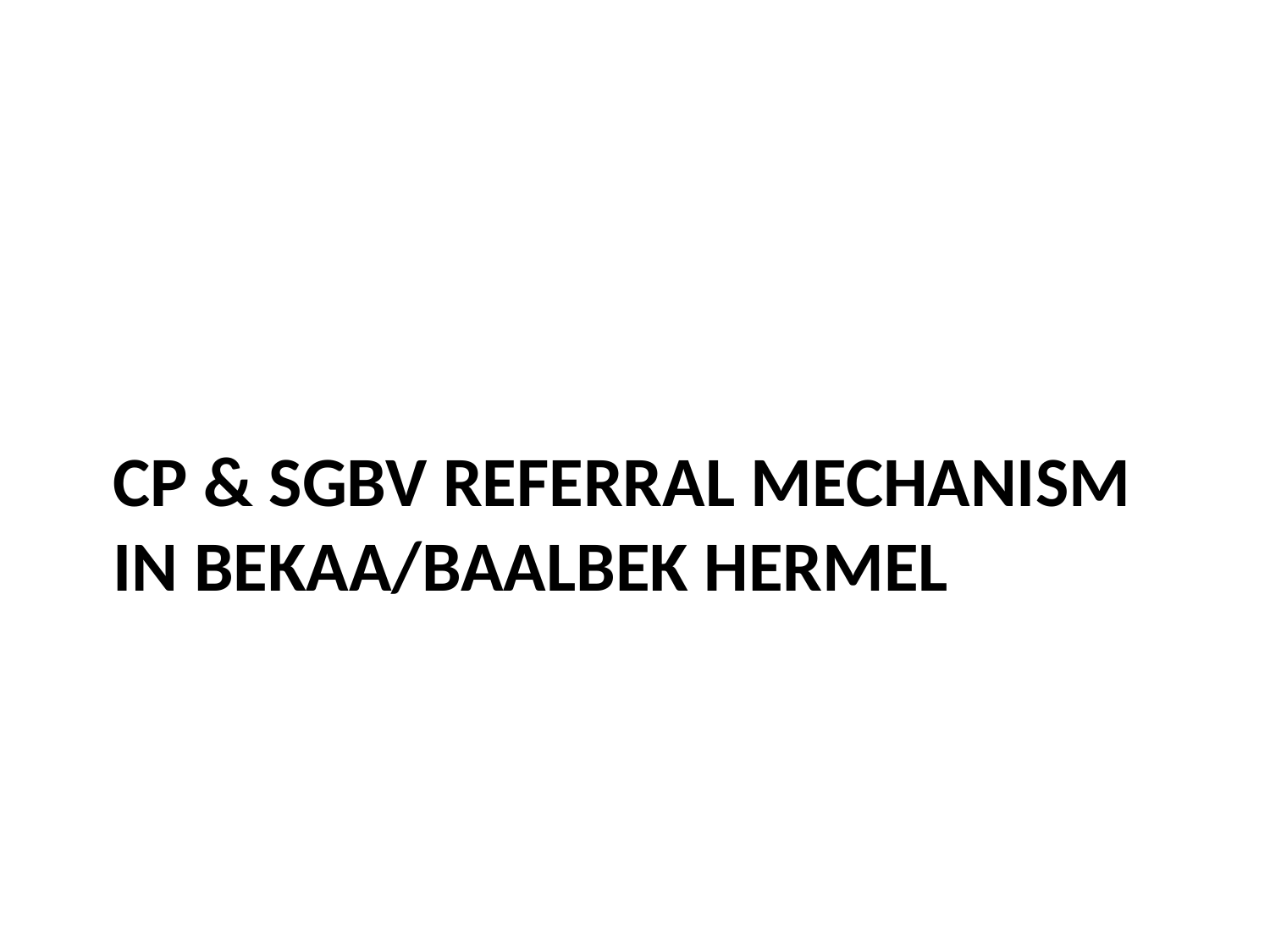

CP & SGBV referral Mechanism
in Bekaa/Baalbek Hermel